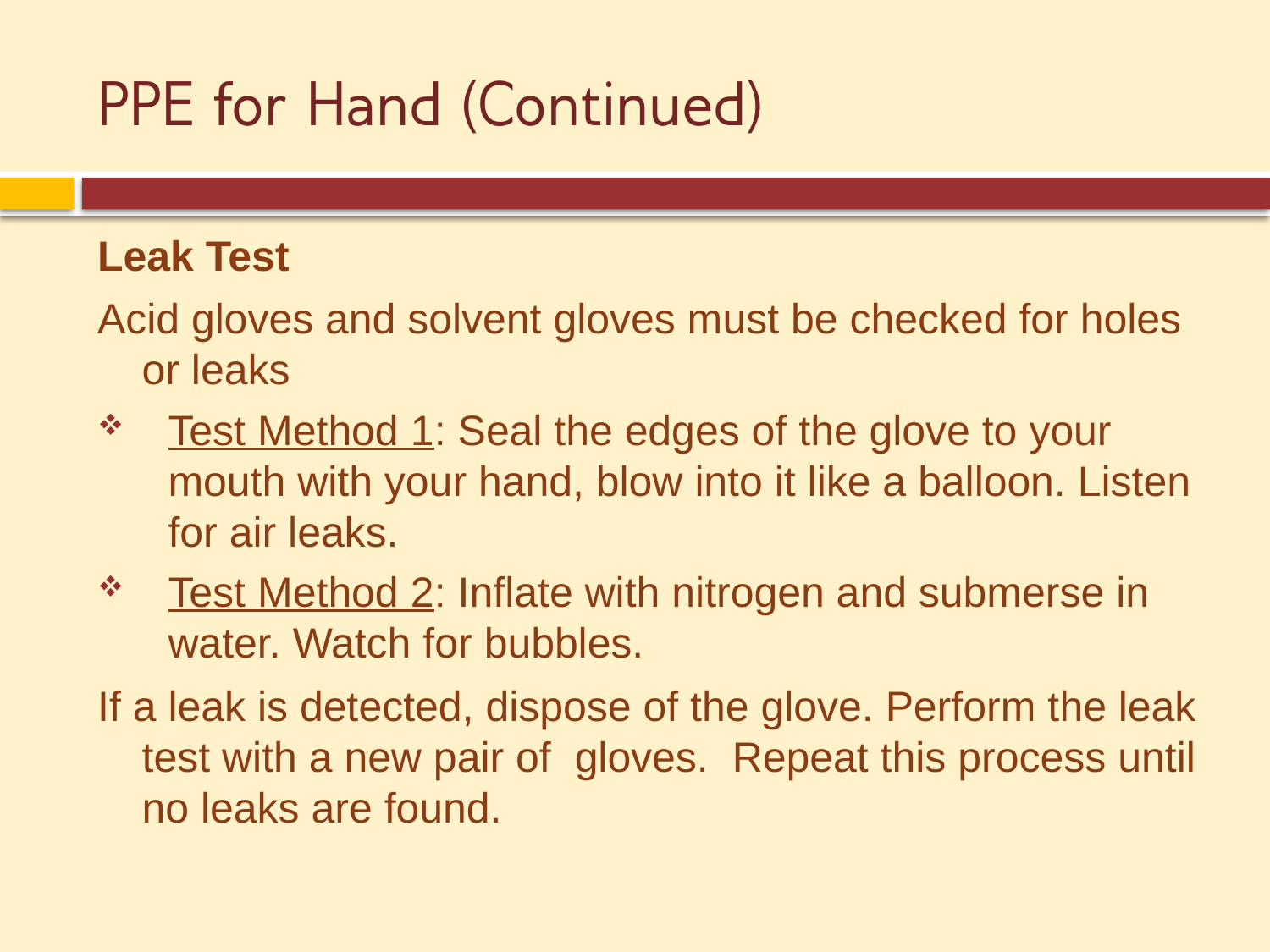

# PPE for Hand (Continued)
Leak Test
Acid gloves and solvent gloves must be checked for holes or leaks
Test Method 1: Seal the edges of the glove to your mouth with your hand, blow into it like a balloon. Listen for air leaks.
Test Method 2: Inflate with nitrogen and submerse in water. Watch for bubbles.
If a leak is detected, dispose of the glove. Perform the leak test with a new pair of  gloves.  Repeat this process until no leaks are found.